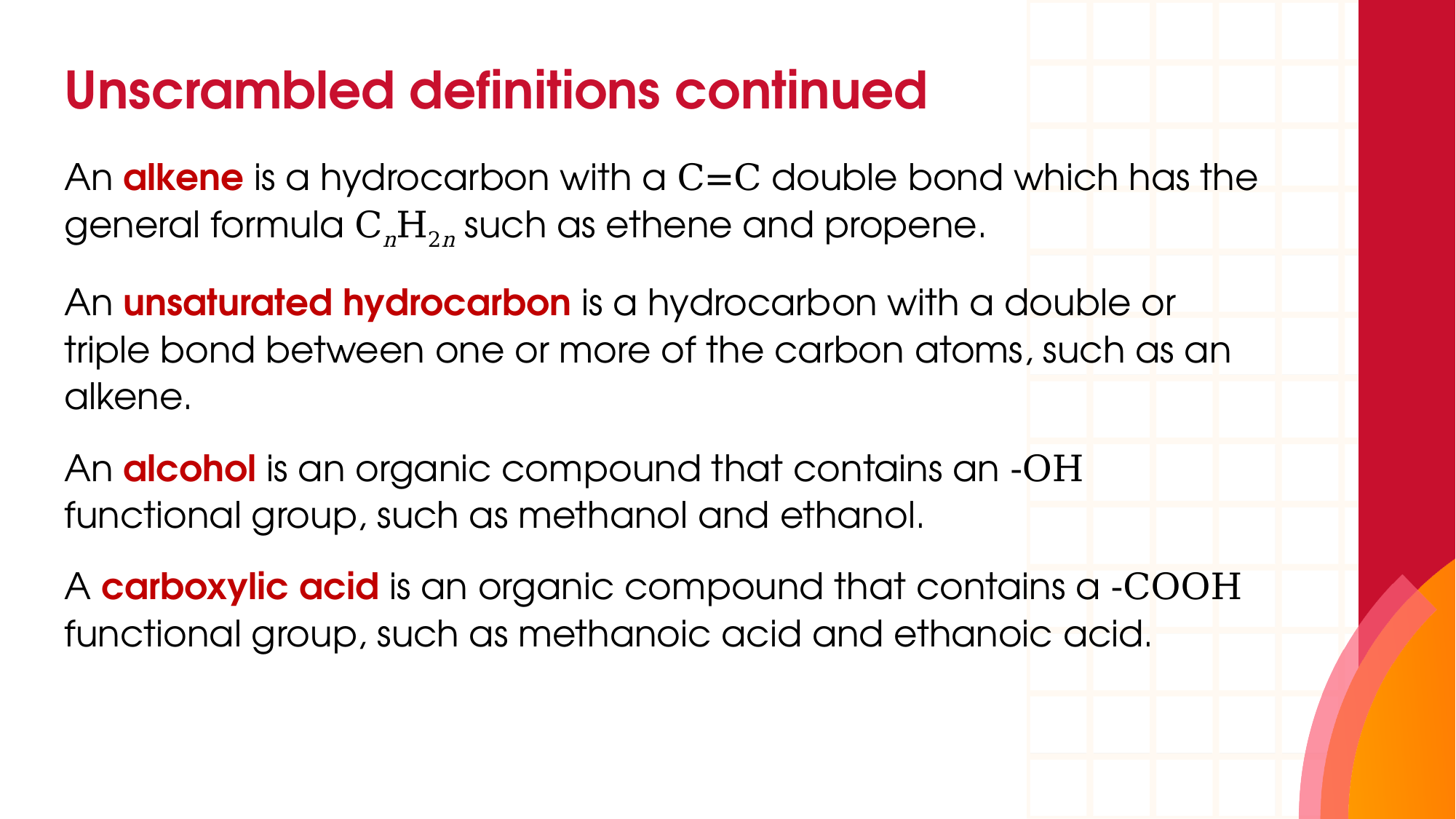

# Unscrambled definitions continued
An alkene is a hydrocarbon with a C=C double bond which has the general formula CnH2n such as ethene and propene.
An unsaturated hydrocarbon is a hydrocarbon with a double or triple bond between one or more of the carbon atoms, such as an alkene.
An alcohol is an organic compound that contains an -OH functional group, such as methanol and ethanol.
A carboxylic acid is an organic compound that contains a -COOH functional group, such as methanoic acid and ethanoic acid.